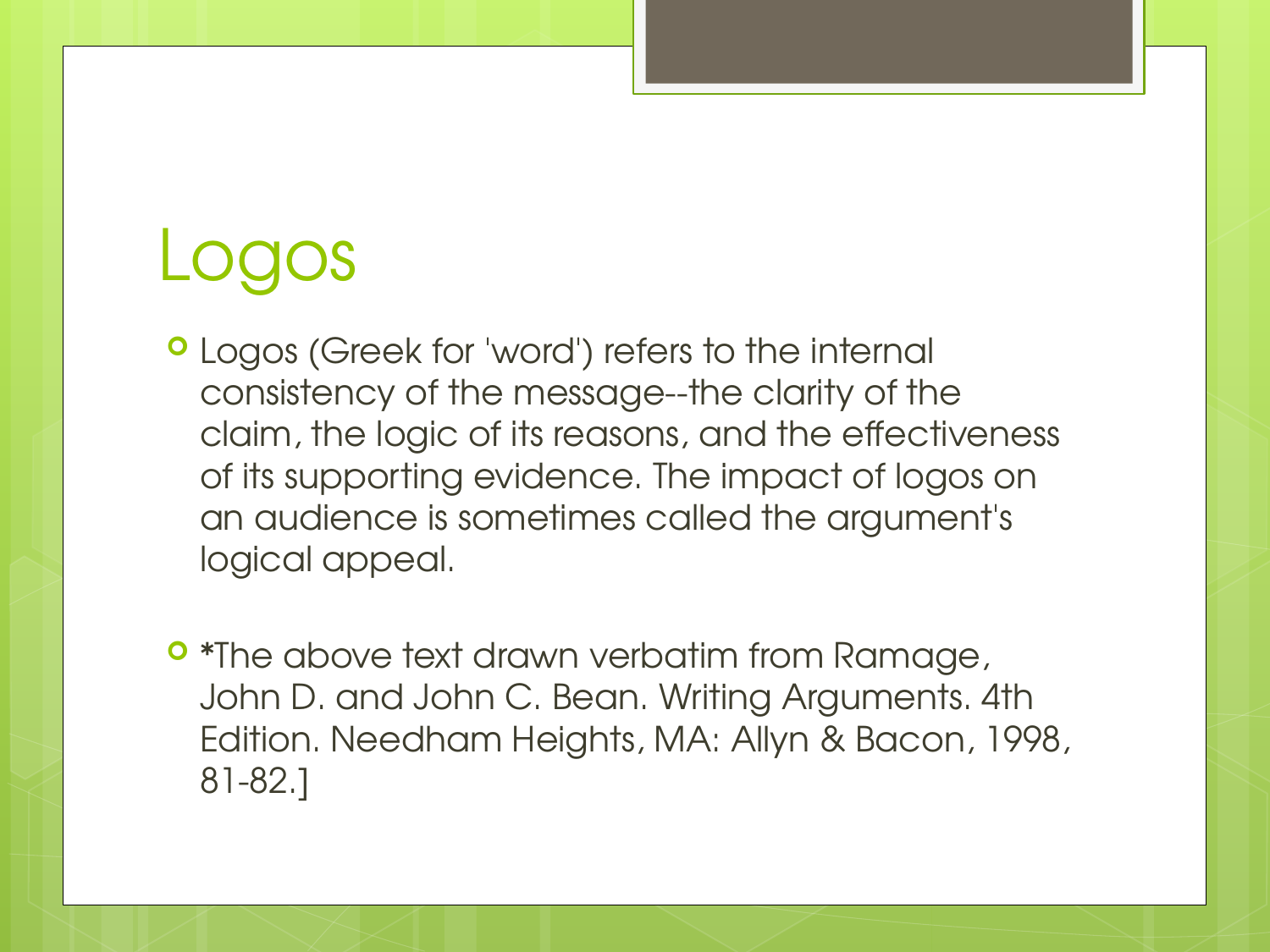

# Logos
Logos (Greek for 'word') refers to the internal consistency of the message--the clarity of the claim, the logic of its reasons, and the effectiveness of its supporting evidence. The impact of logos on an audience is sometimes called the argument's logical appeal.

*The above text drawn verbatim from Ramage, John D. and John C. Bean. Writing Arguments. 4th Edition. Needham Heights, MA: Allyn & Bacon, 1998, 81-82.]